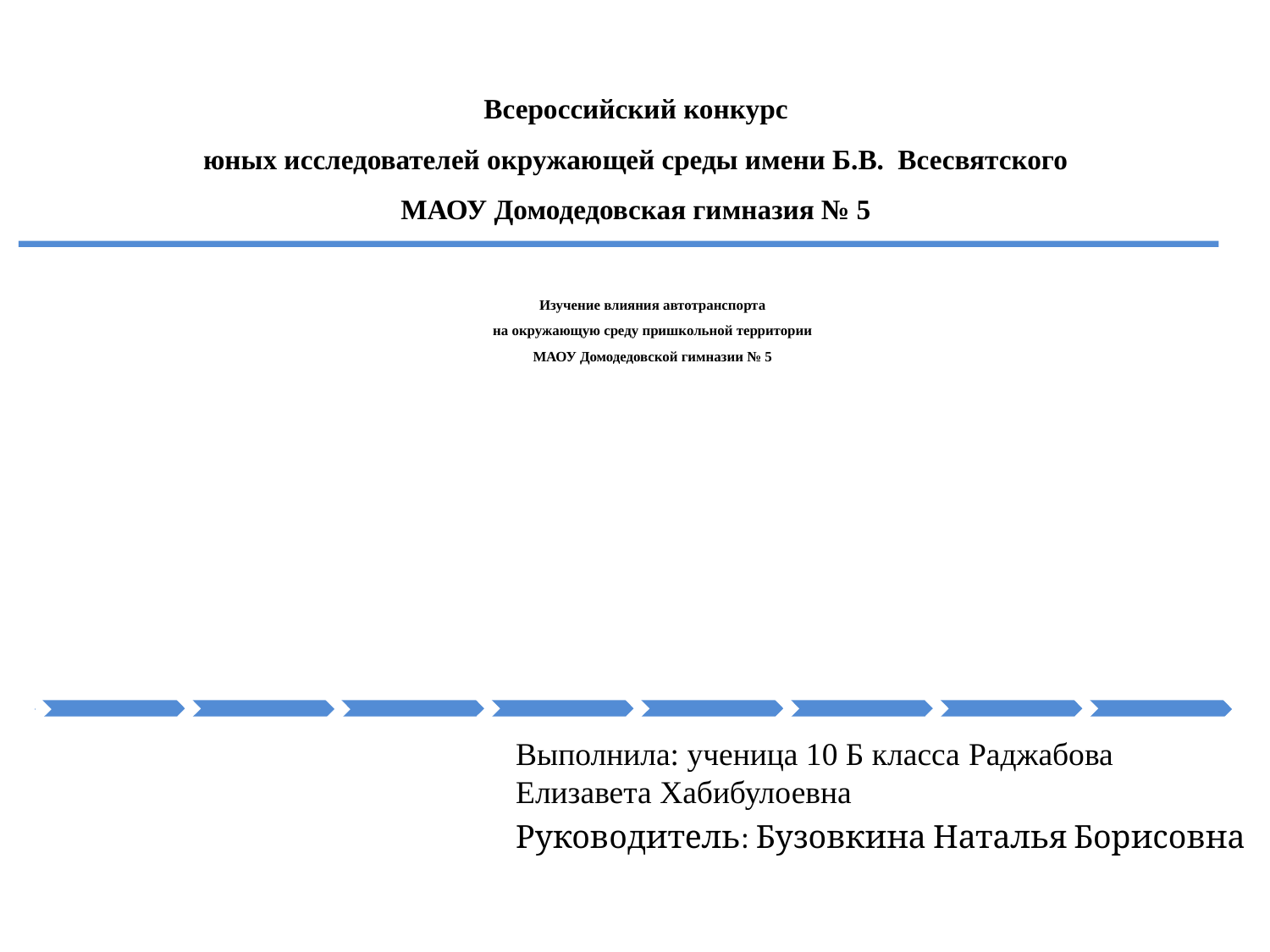

Всероссийский конкурс
 юных исследователей окружающей среды имени Б.В.  Всесвятского
МАОУ Домодедовская гимназия № 5
# Изучение влияния автотранспорта на окружающую среду пришкольной территории МАОУ Домодедовской гимназии № 5

Выполнила: ученица 10 Б класса Раджабова Елизавета Хабибулоевна
Руководитель: Бузовкина Наталья Борисовна